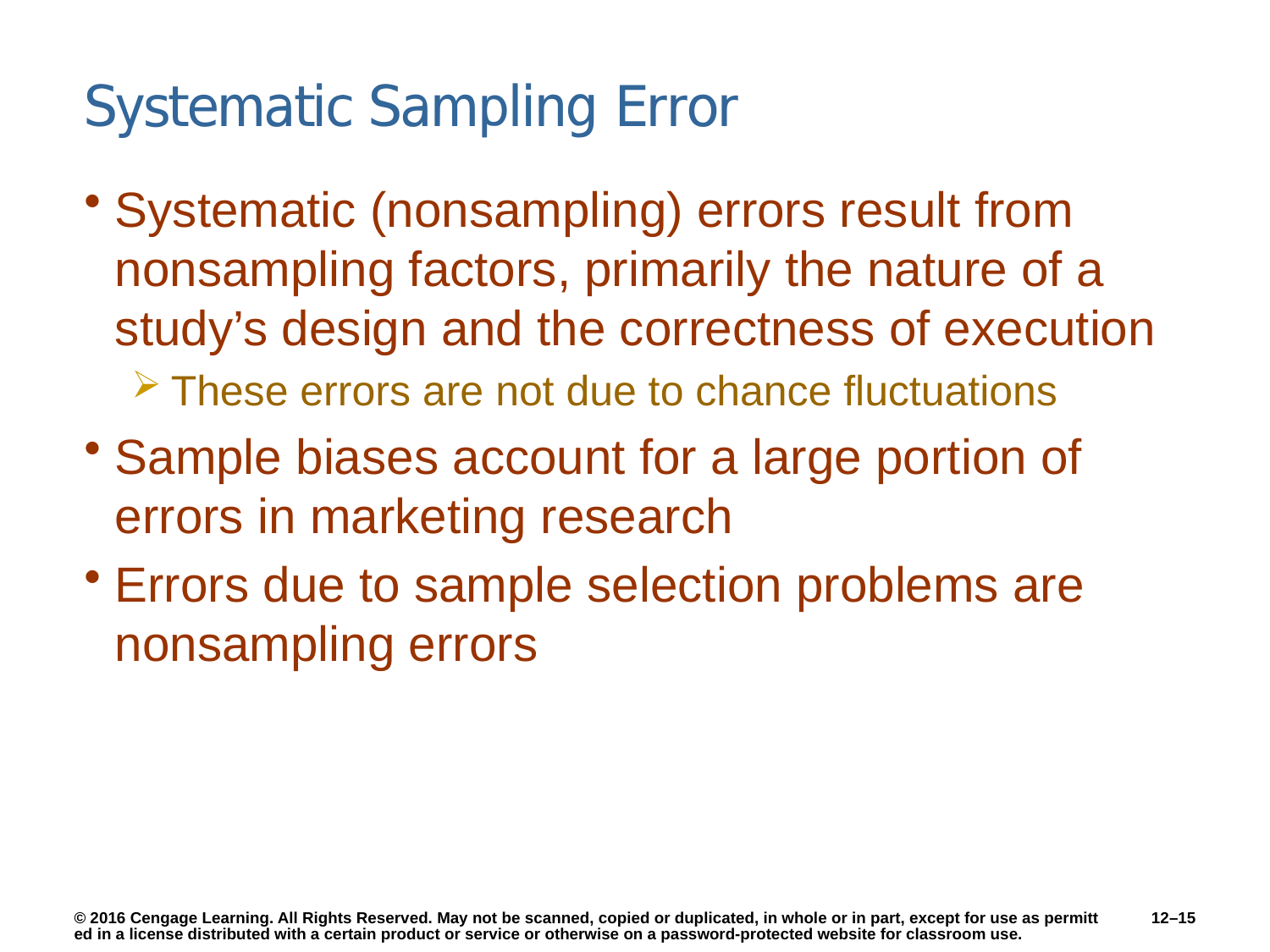

# Systematic Sampling Error
Systematic (nonsampling) errors result from nonsampling factors, primarily the nature of a study’s design and the correctness of execution
These errors are not due to chance fluctuations
Sample biases account for a large portion of errors in marketing research
Errors due to sample selection problems are nonsampling errors
12–15
© 2016 Cengage Learning. All Rights Reserved. May not be scanned, copied or duplicated, in whole or in part, except for use as permitted in a license distributed with a certain product or service or otherwise on a password-protected website for classroom use.